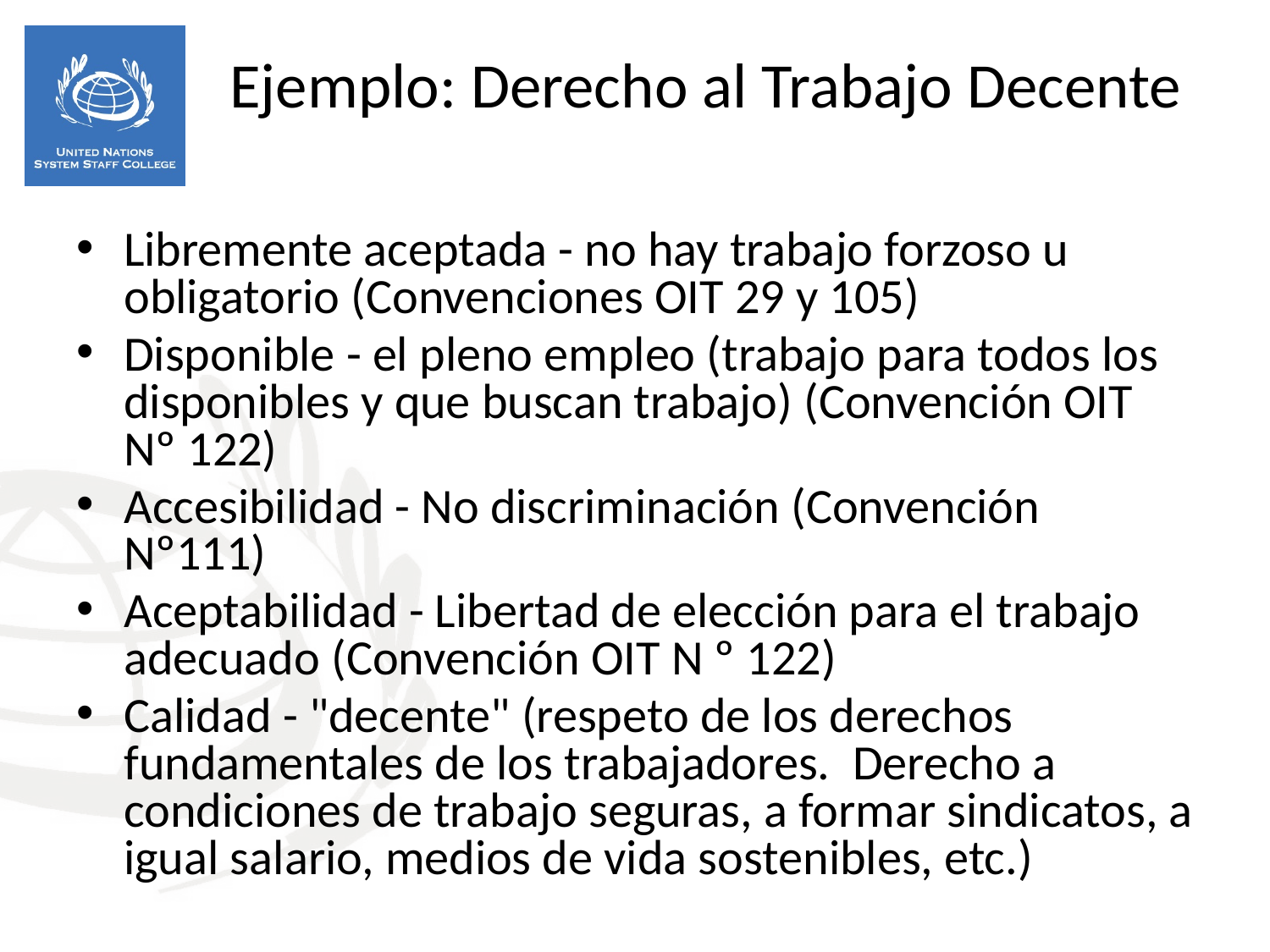

Libremente aceptada - no hay trabajo forzoso u obligatorio (Convenciones OIT 29 y 105)
Disponible - el pleno empleo (trabajo para todos los disponibles y que buscan trabajo) (Convención OIT Nº 122)
Accesibilidad - No discriminación (Convención Nº111)
Aceptabilidad - Libertad de elección para el trabajo adecuado (Convención OIT N º 122)
Calidad - "decente" (respeto de los derechos fundamentales de los trabajadores.  Derecho a condiciones de trabajo seguras, a formar sindicatos, a igual salario, medios de vida sostenibles, etc.)

Ejemplo: Derecho al Trabajo Decente